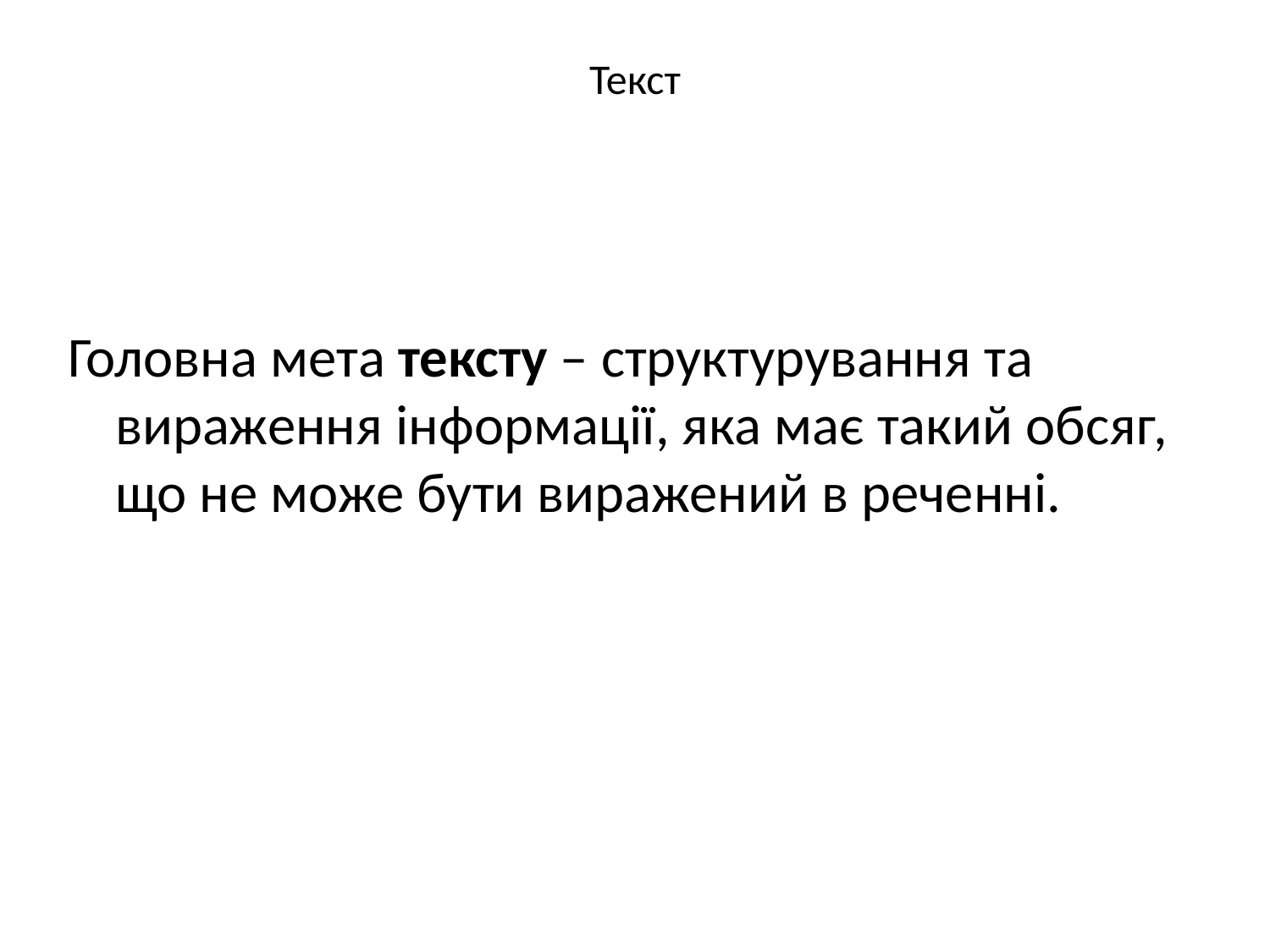

# Текст

Головна мета тексту – структурування та вираження інформації, яка має такий обсяг, що не може бути виражений в реченні.